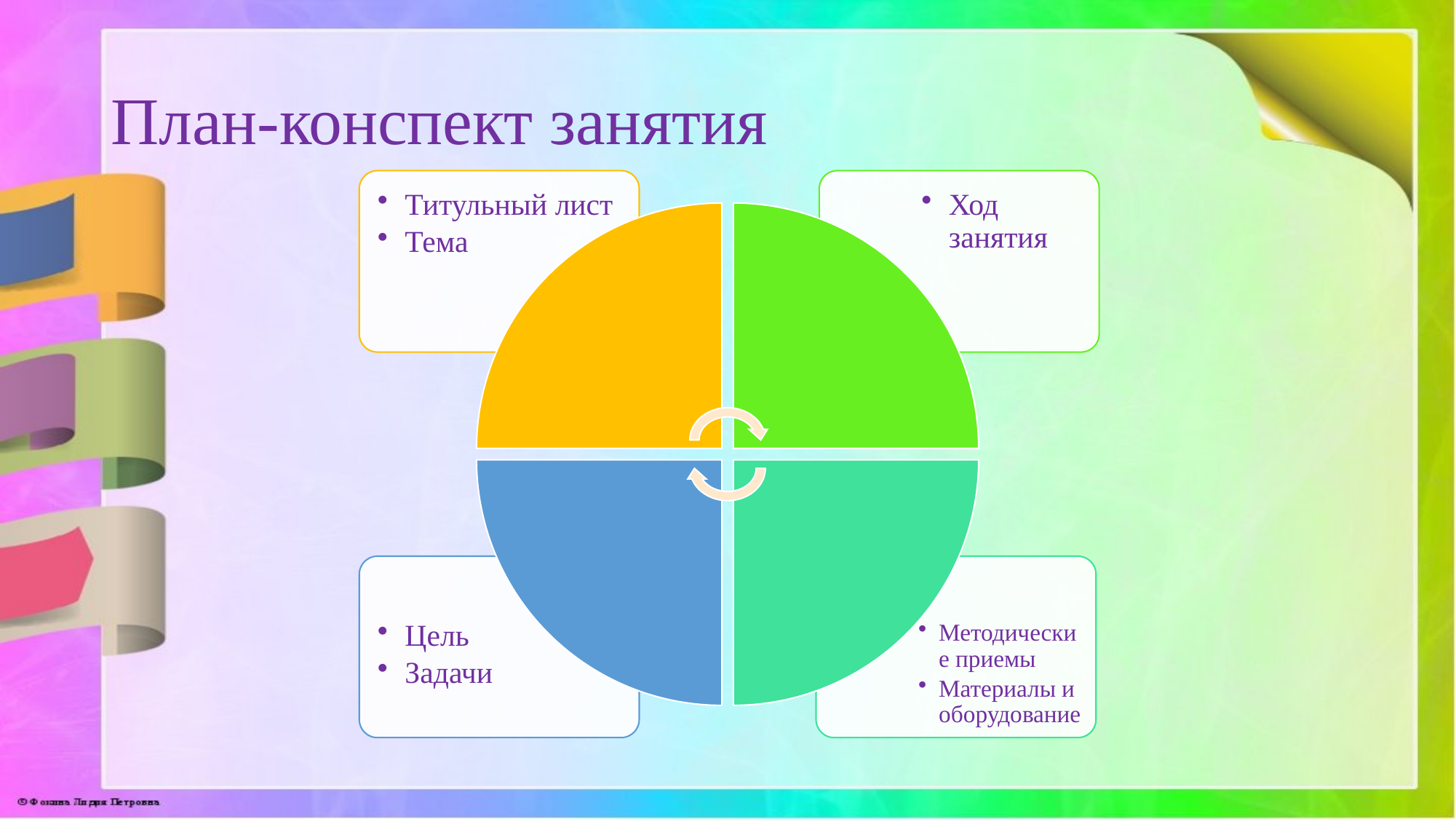

# План-конспект занятия
Методические приемы
Материалы и оборудование
Цель
Задачи
Ход занятия
Титульный лист
Тема